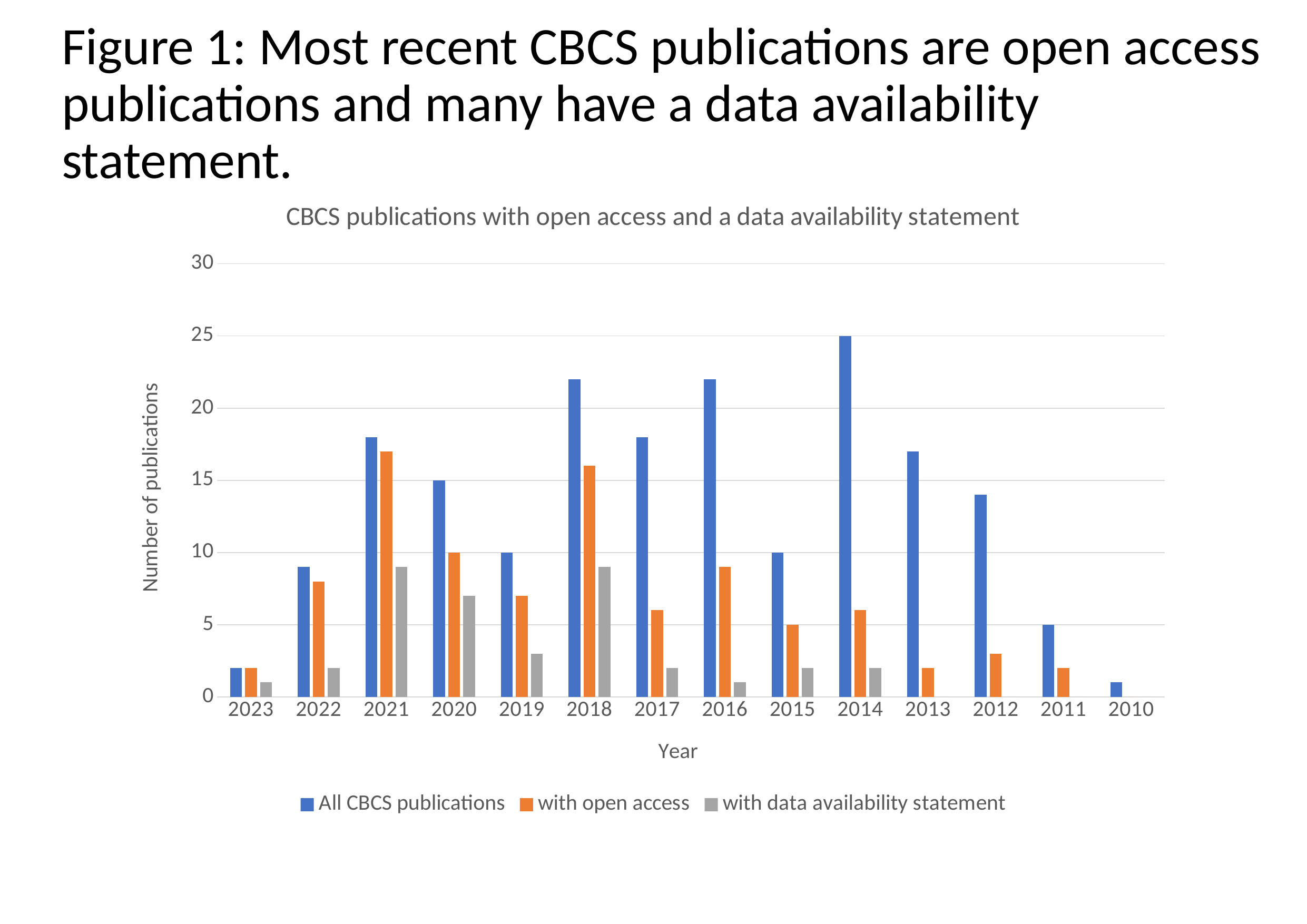

# Figure 1: Most recent CBCS publications are open access publications and many have a data availability statement.

### Chart: CBCS publications with open access and a data availability statement

| Category | All CBCS publications | with open access | with data availability statement |
|---|---|---|---|
| 2023 | 2.0 | 2.0 | 1.0 |
| 2022 | 9.0 | 8.0 | 2.0 |
| 2021 | 18.0 | 17.0 | 9.0 |
| 2020 | 15.0 | 10.0 | 7.0 |
| 2019 | 10.0 | 7.0 | 3.0 |
| 2018 | 22.0 | 16.0 | 9.0 |
| 2017 | 18.0 | 6.0 | 2.0 |
| 2016 | 22.0 | 9.0 | 1.0 |
| 2015 | 10.0 | 5.0 | 2.0 |
| 2014 | 25.0 | 6.0 | 2.0 |
| 2013 | 17.0 | 2.0 | 0.0 |
| 2012 | 14.0 | 3.0 | 0.0 |
| 2011 | 5.0 | 2.0 | 0.0 |
| 2010 | 1.0 | 0.0 | 0.0 |